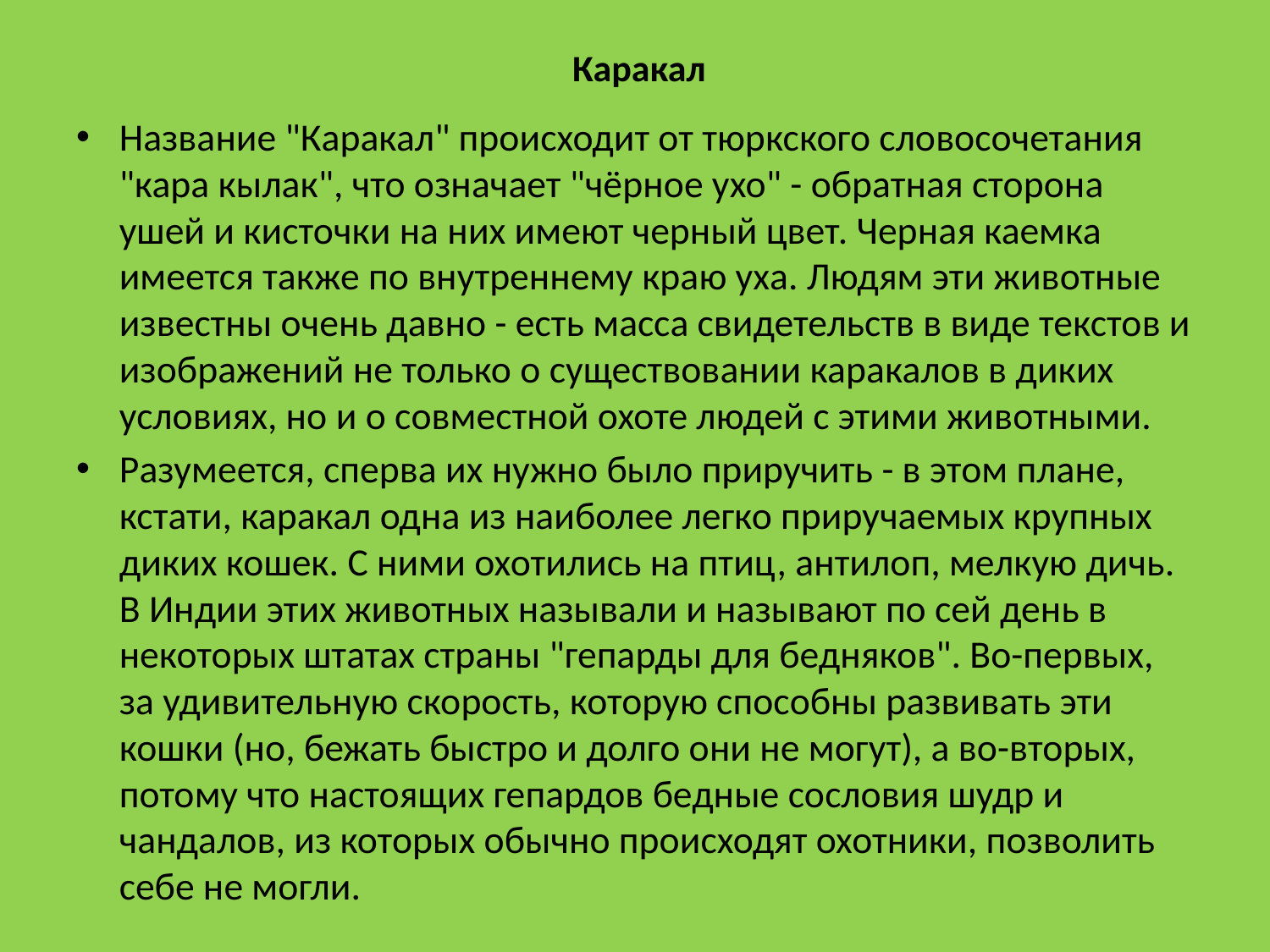

# Каракал
Название "Каракал" происходит от тюркского словосочетания "кара кылак", что означает "чёрное ухо" - обратная сторона ушей и кисточки на них имеют черный цвет. Черная каемка имеется также по внутреннему краю уха. Людям эти животные известны очень давно - есть масса свидетельств в виде текстов и изображений не только о существовании каракалов в диких условиях, но и о совместной охоте людей с этими животными.
Разумеется, сперва их нужно было приручить - в этом плане, кстати, каракал одна из наиболее легко приручаемых крупных диких кошек. С ними охотились на птиц, антилоп, мелкую дичь. В Индии этих животных называли и называют по сей день в некоторых штатах страны "гепарды для бедняков". Во-первых, за удивительную скорость, которую способны развивать эти кошки (но, бежать быстро и долго они не могут), а во-вторых, потому что настоящих гепардов бедные сословия шудр и чандалов, из которых обычно происходят охотники, позволить себе не могли.